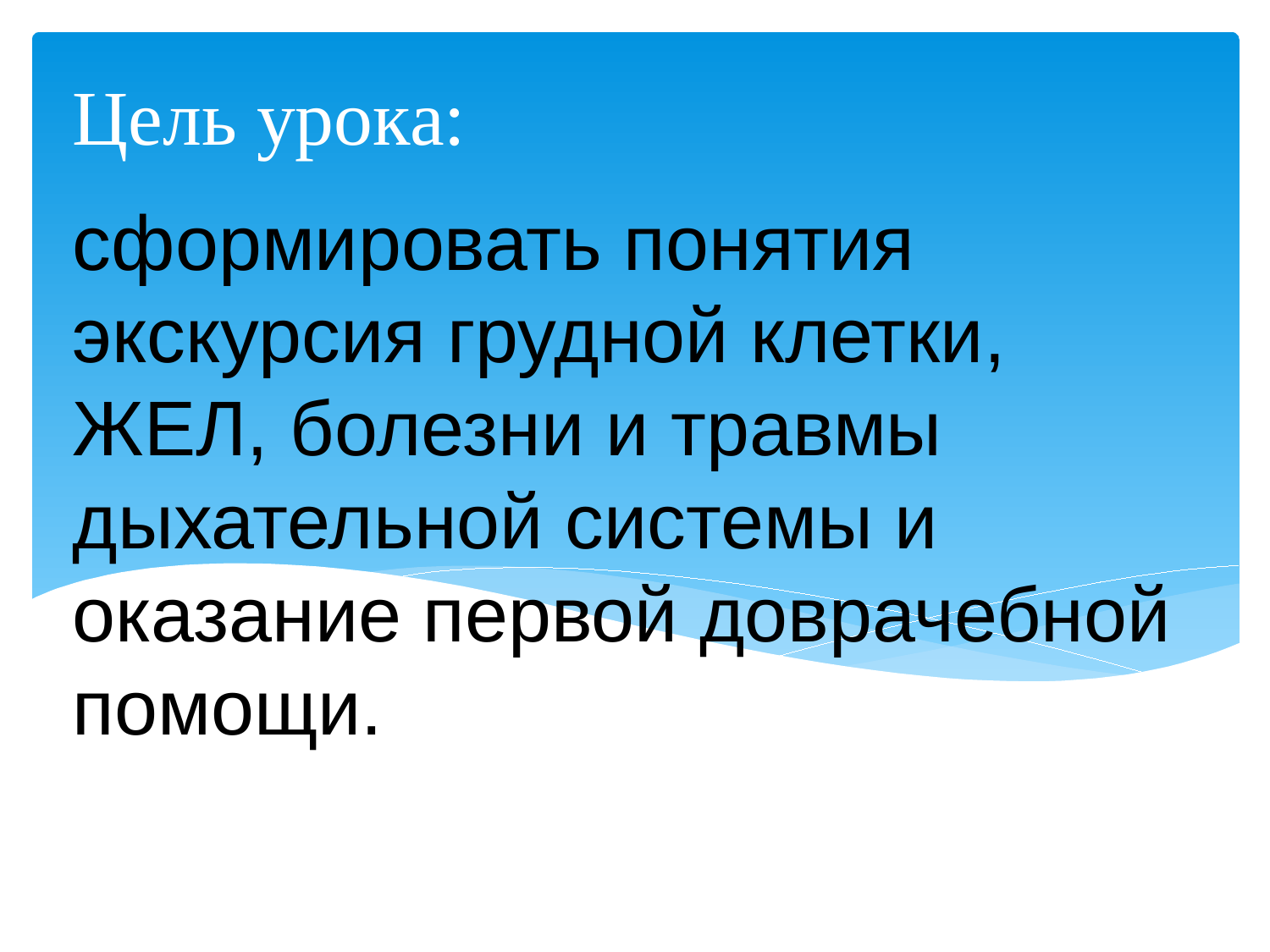

Цель урока:
# сформировать понятия экскурсия грудной клетки, ЖЕЛ, болезни и травмы дыхательной системы и оказание первой доврачебной помощи.